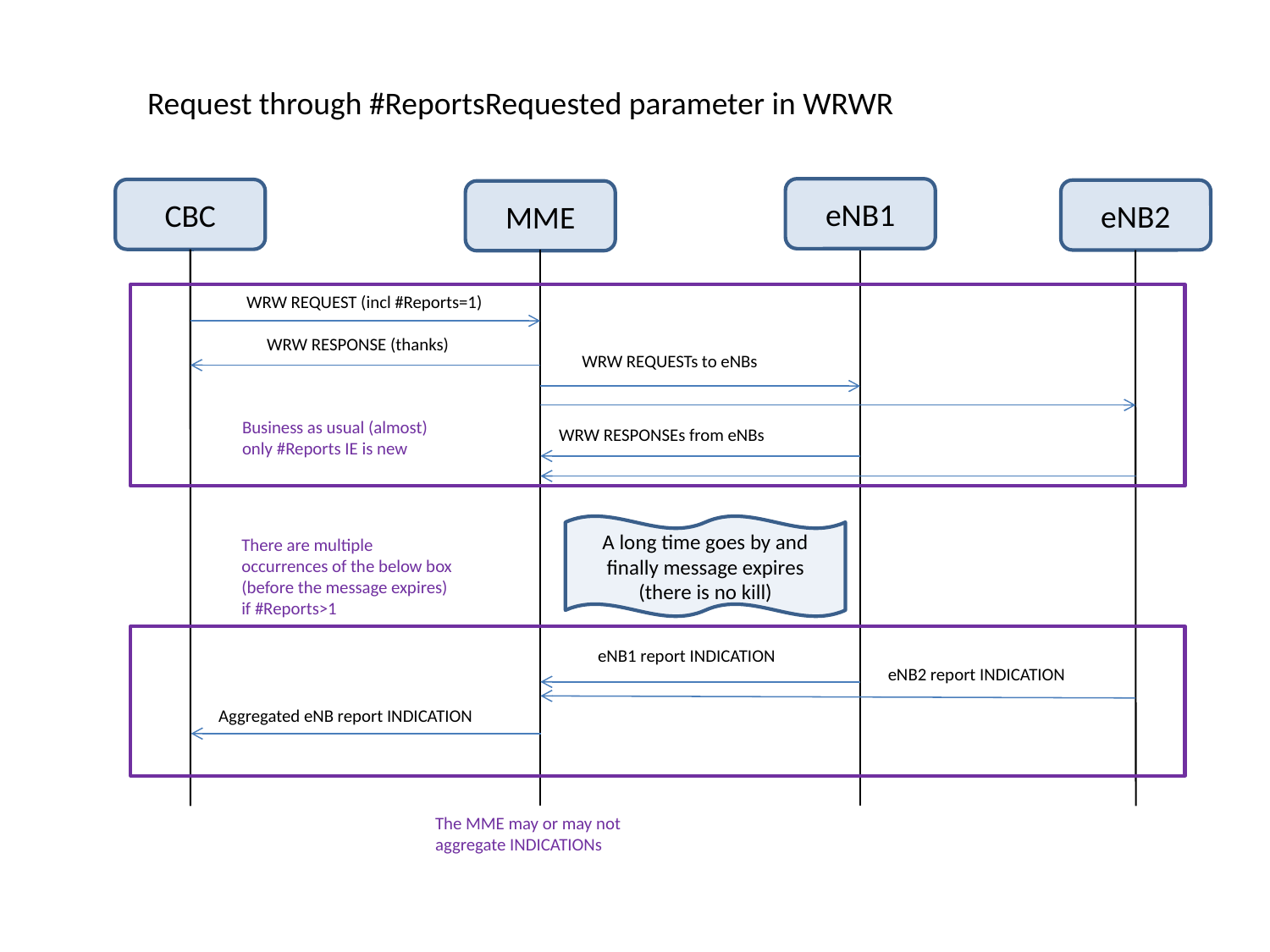

Request through #ReportsRequested parameter in WRWR
eNB1
CBC
eNB2
MME
WRW REQUEST (incl #Reports=1)

WRW RESPONSE (thanks)
WRW REQUESTs to eNBs
Business as usual (almost)
only #Reports IE is new
WRW RESPONSEs from eNBs
A long time goes by and finally message expires
(there is no kill)
There are multiple occurrences of the below box (before the message expires)  if #Reports>1

eNB1 report INDICATION
eNB2 report INDICATION
Aggregated eNB report INDICATION
The MME may or may not aggregate INDICATIONs